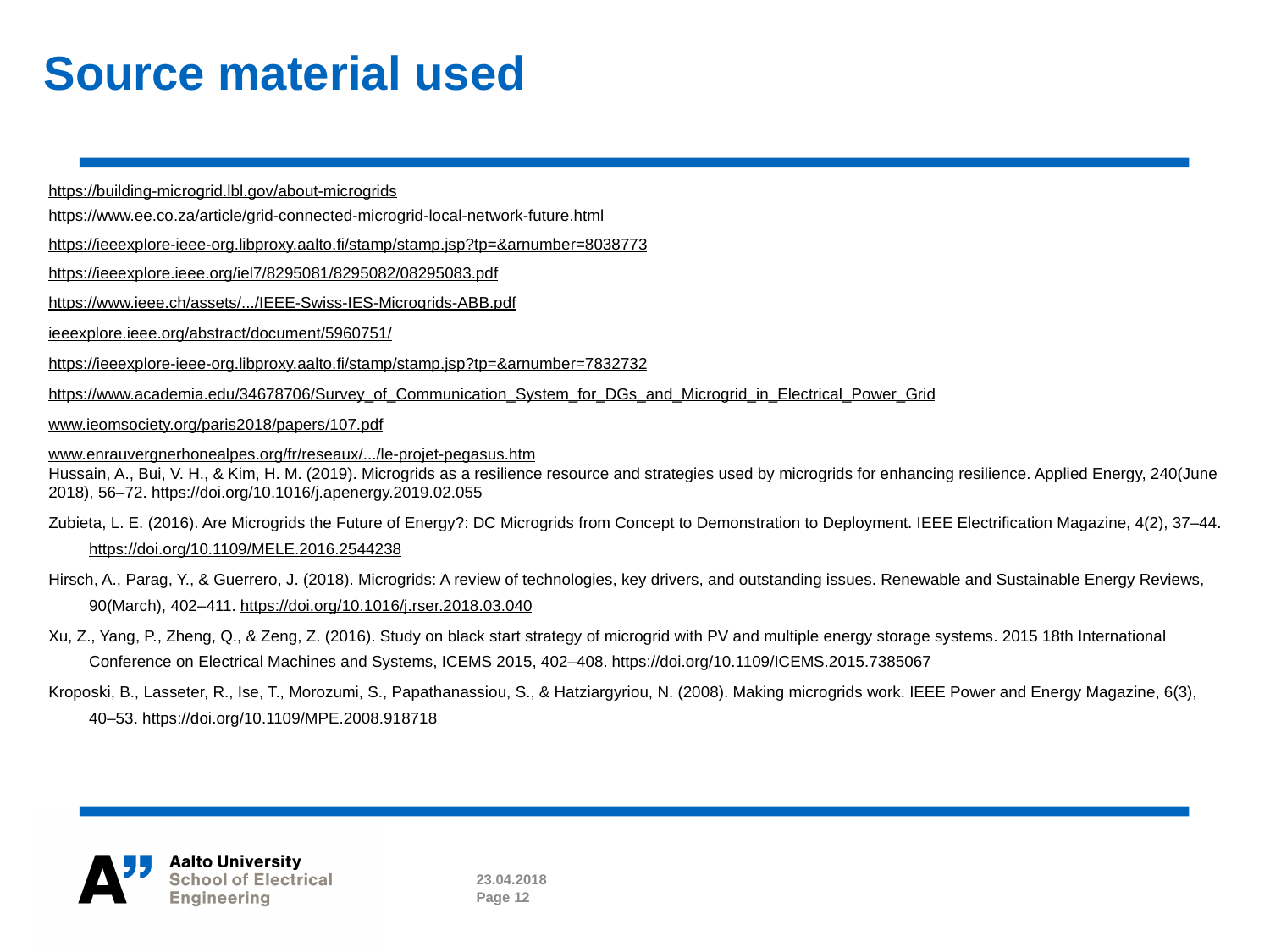

# Source material used
https://building-microgrid.lbl.gov/about-microgrids
https://www.ee.co.za/article/grid-connected-microgrid-local-network-future.html
https://ieeexplore-ieee-org.libproxy.aalto.fi/stamp/stamp.jsp?tp=&arnumber=8038773
https://ieeexplore.ieee.org/iel7/8295081/8295082/08295083.pdf
https://www.ieee.ch/assets/.../IEEE-Swiss-IES-Microgrids-ABB.pdf
ieeexplore.ieee.org/abstract/document/5960751/
https://ieeexplore-ieee-org.libproxy.aalto.fi/stamp/stamp.jsp?tp=&arnumber=7832732
https://www.academia.edu/34678706/Survey_of_Communication_System_for_DGs_and_Microgrid_in_Electrical_Power_Grid
www.ieomsociety.org/paris2018/papers/107.pdf
www.enrauvergnerhonealpes.org/fr/reseaux/.../le-projet-pegasus.htm
Hussain, A., Bui, V. H., & Kim, H. M. (2019). Microgrids as a resilience resource and strategies used by microgrids for enhancing resilience. Applied Energy, 240(June 2018), 56–72. https://doi.org/10.1016/j.apenergy.2019.02.055
Zubieta, L. E. (2016). Are Microgrids the Future of Energy?: DC Microgrids from Concept to Demonstration to Deployment. IEEE Electrification Magazine, 4(2), 37–44. https://doi.org/10.1109/MELE.2016.2544238
Hirsch, A., Parag, Y., & Guerrero, J. (2018). Microgrids: A review of technologies, key drivers, and outstanding issues. Renewable and Sustainable Energy Reviews, 90(March), 402–411. https://doi.org/10.1016/j.rser.2018.03.040
Xu, Z., Yang, P., Zheng, Q., & Zeng, Z. (2016). Study on black start strategy of microgrid with PV and multiple energy storage systems. 2015 18th International Conference on Electrical Machines and Systems, ICEMS 2015, 402–408. https://doi.org/10.1109/ICEMS.2015.7385067
Kroposki, B., Lasseter, R., Ise, T., Morozumi, S., Papathanassiou, S., & Hatziargyriou, N. (2008). Making microgrids work. IEEE Power and Energy Magazine, 6(3), 40–53. https://doi.org/10.1109/MPE.2008.918718

23.04.2018
Page 12